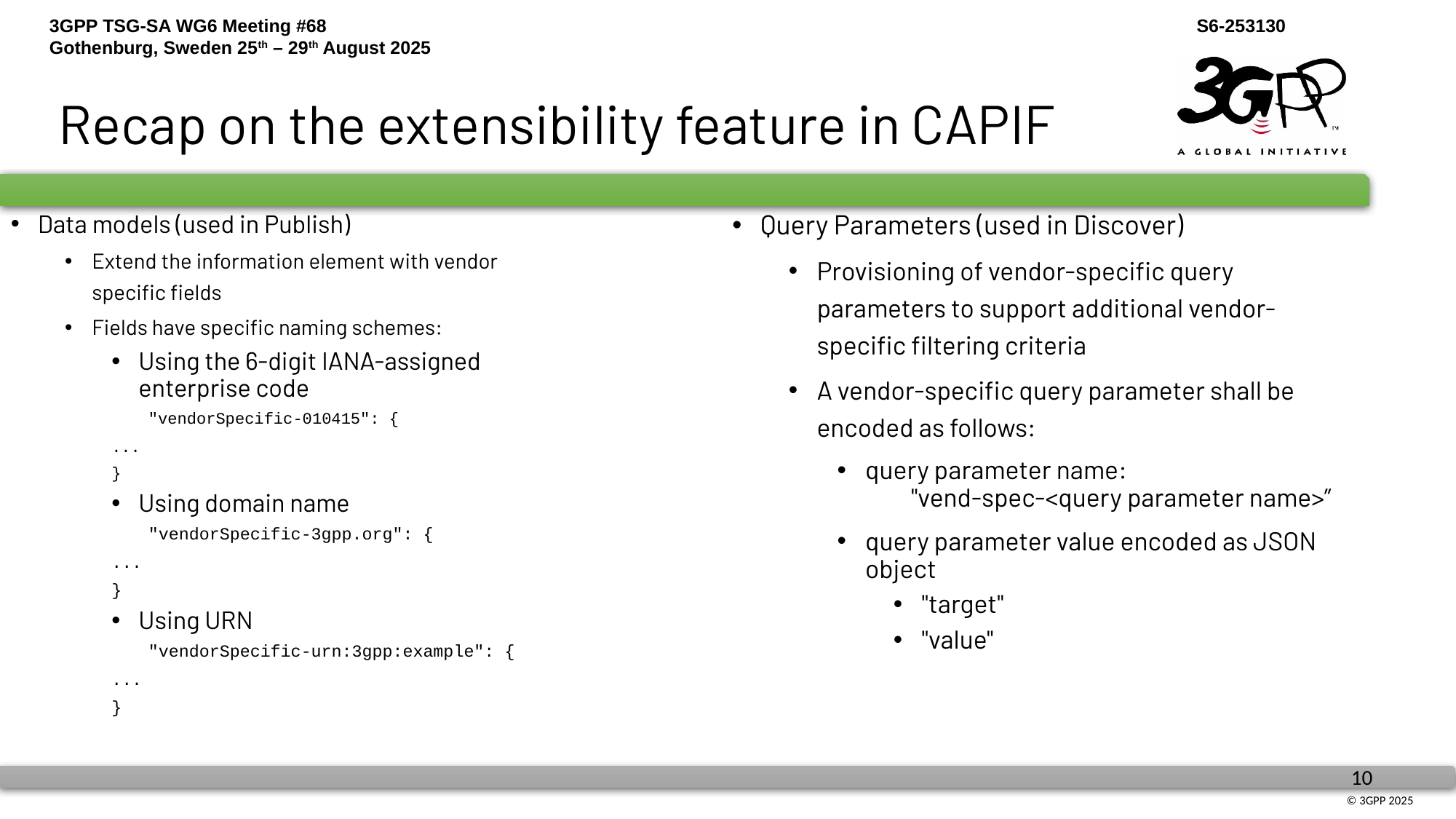

Recap on the extensibility feature in CAPIF
Data models (used in Publish)
Extend the information element with vendor specific fields
Fields have specific naming schemes:
Using the 6-digit IANA-assigned enterprise code
  "vendorSpecific-010415": {
  		...
		}
Using domain name
  "vendorSpecific-3gpp.org": {
  		...
		}
Using URN
  "vendorSpecific-urn:3gpp:example": {
  		...
		}

Query Parameters (used in Discover)
Provisioning of vendor-specific query parameters to support additional vendor-specific filtering criteria
A vendor-specific query parameter shall be encoded as follows:
query parameter name:
         "vend-spec-<query parameter name>”
query parameter value encoded as JSON object
"target"
"value"